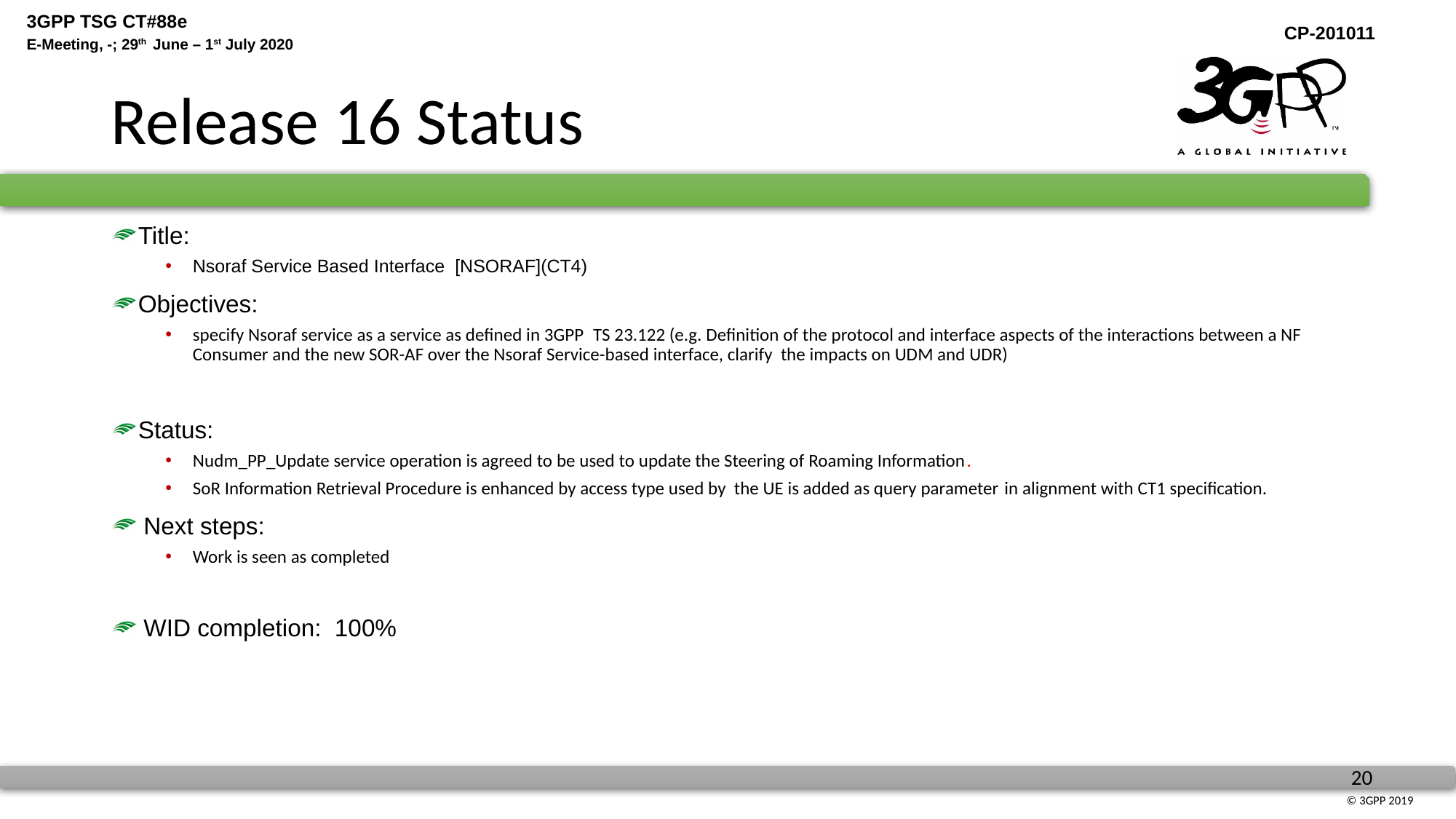

# Release 16 Status
Title:
Nsoraf Service Based Interface  [NSORAF](CT4)
Objectives:
specify Nsoraf service as a service as defined in 3GPP  TS 23.122 (e.g. Definition of the protocol and interface aspects of the interactions between a NF Consumer and the new SOR-AF over the Nsoraf Service-based interface, clarify  the impacts on UDM and UDR)

Status:
Nudm_PP_Update service operation is agreed to be used to update the Steering of Roaming Information.
SoR Information Retrieval Procedure is enhanced by access type used by  the UE is added as query parameter in alignment with CT1 specification.
 Next steps:
Work is seen as completed

 WID completion:  100%